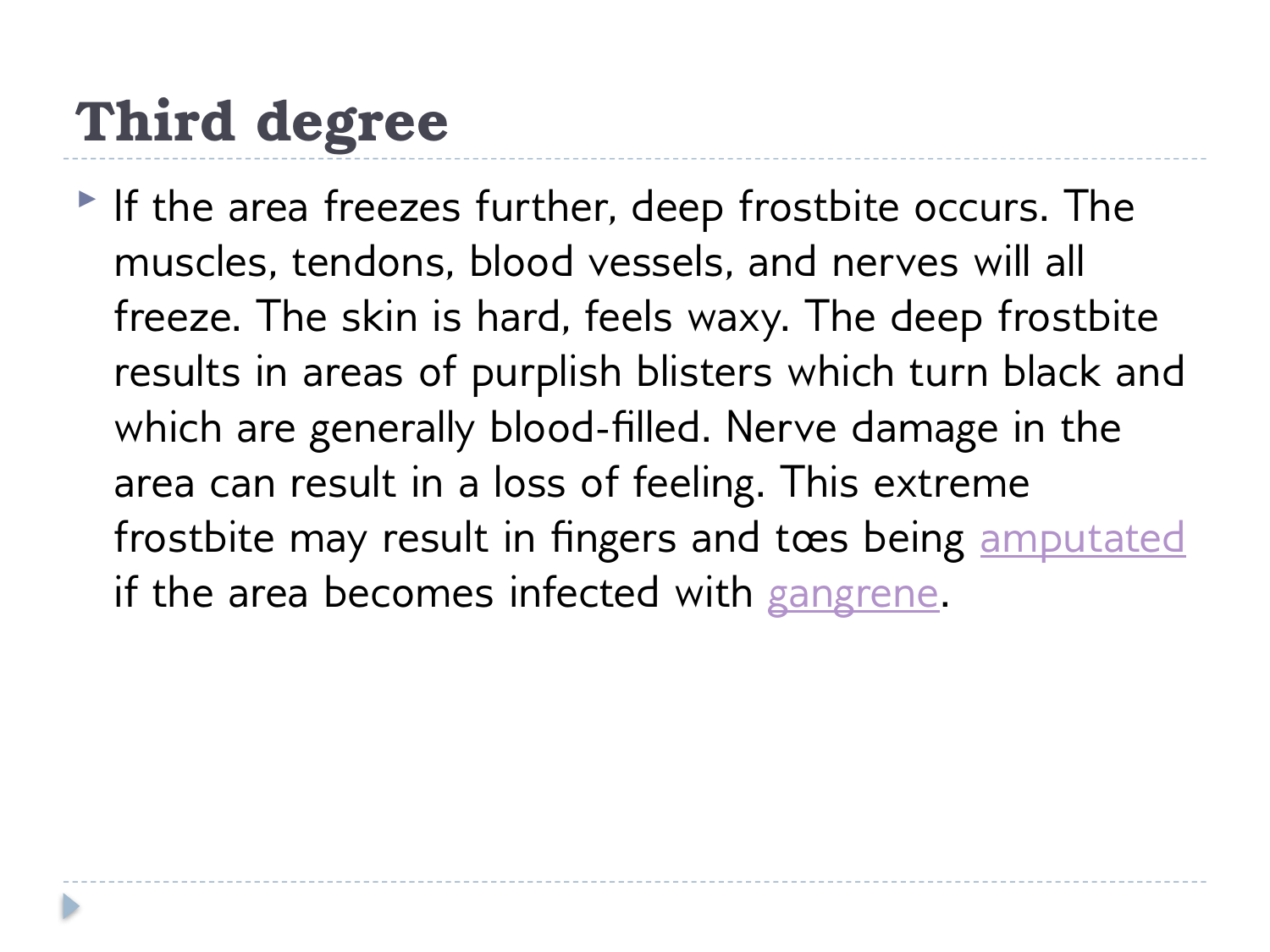

# Third degree
If the area freezes further, deep frostbite occurs. The muscles, tendons, blood vessels, and nerves will all freeze. The skin is hard, feels waxy. The deep frostbite results in areas of purplish blisters which turn black and which are generally blood-filled. Nerve damage in the area can result in a loss of feeling. This extreme frostbite may result in fingers and toes being amputated if the area becomes infected with gangrene.